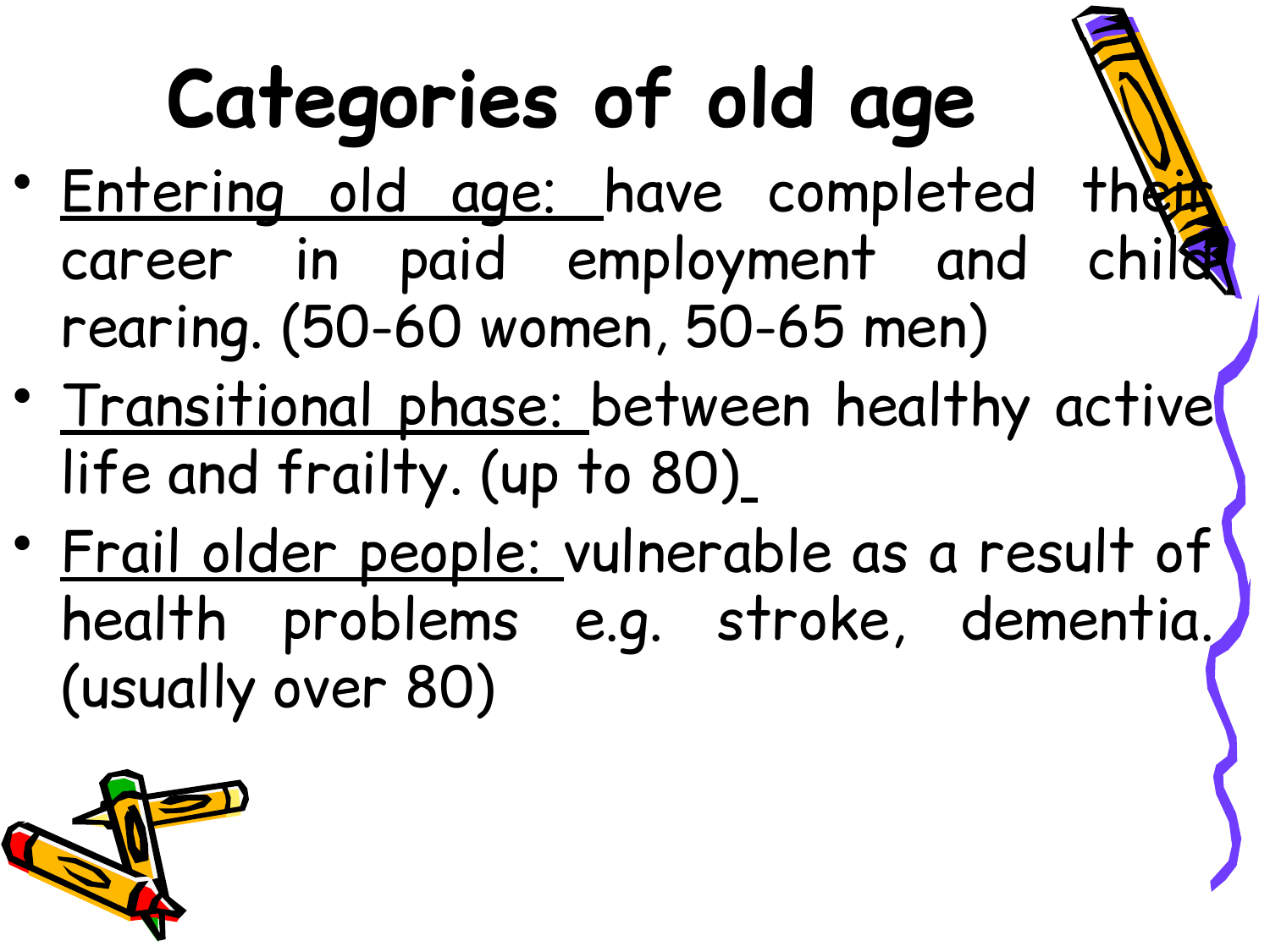

# Categories of old age
Entering old age: have completed their career in paid employment and child rearing. (50-60 women, 50-65 men)
Transitional phase: between healthy active life and frailty. (up to 80)
Frail older people: vulnerable as a result of health problems e.g. stroke, dementia. (usually over 80)